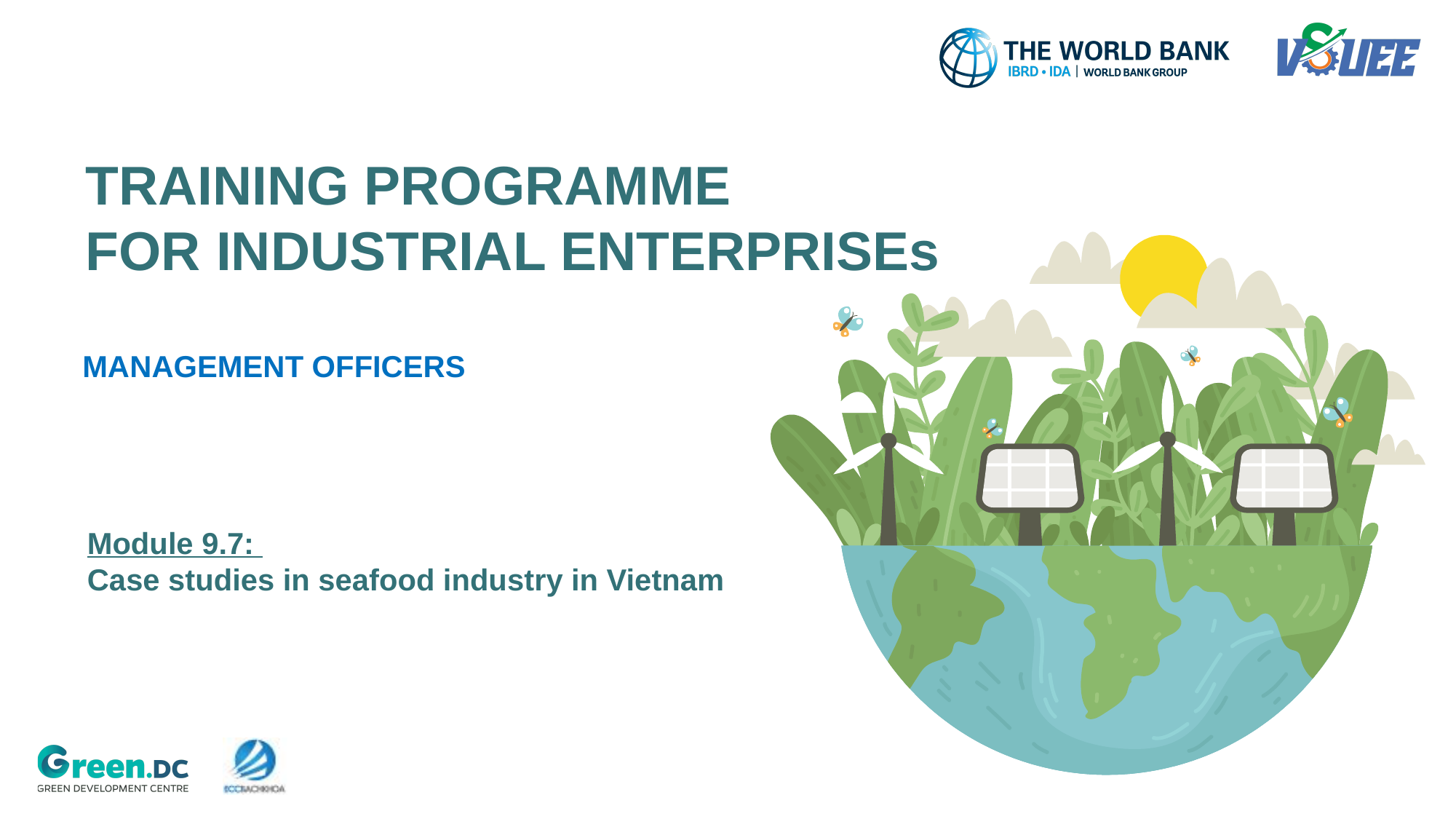

# TRAINING PROGRAMME FOR INDUSTRIAL ENTERPRISEs

MANAGEMENT OFFICERS
Module 9.7:
Case studies in seafood industry in Vietnam